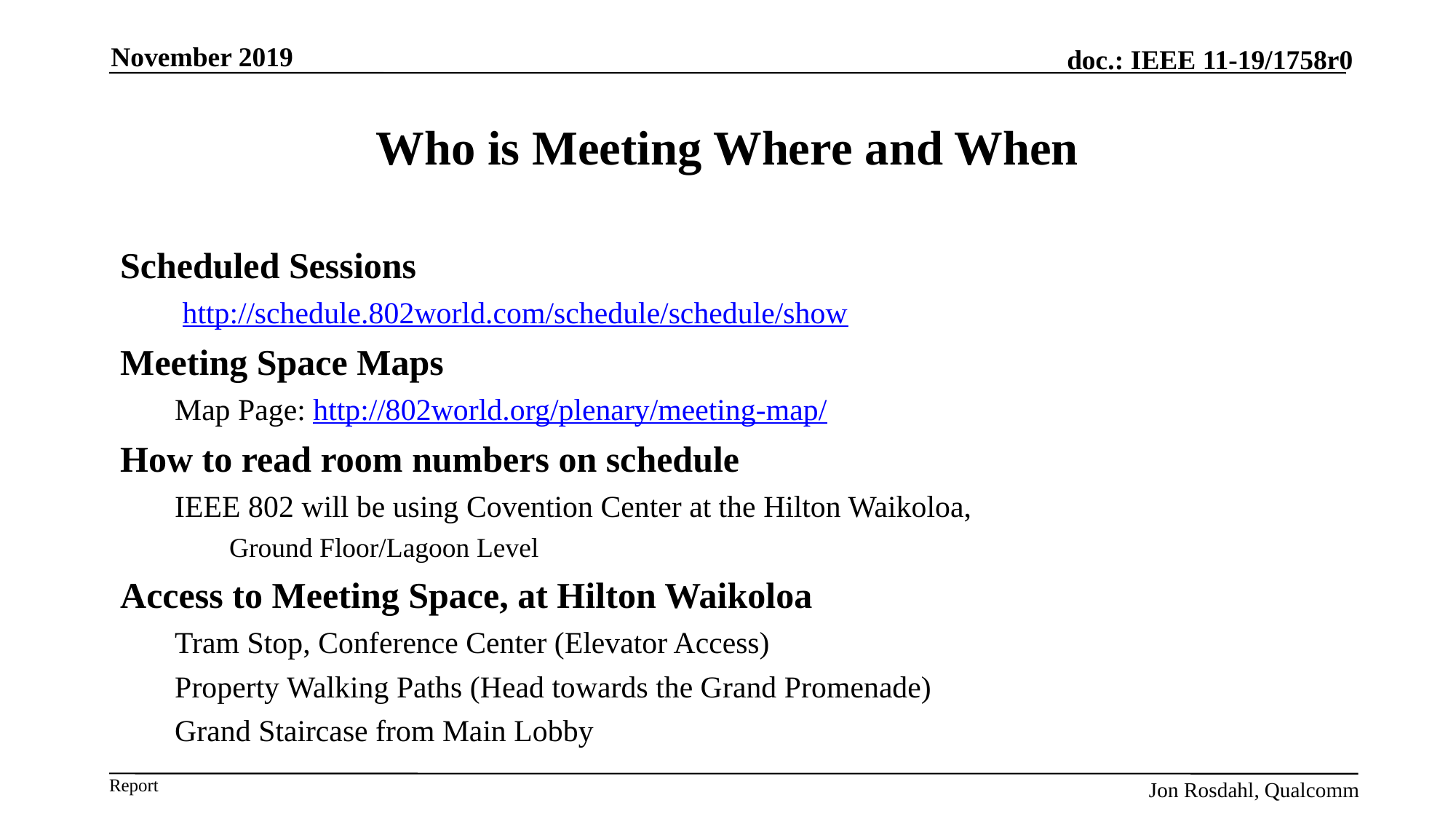

November 2019
# Who is Meeting Where and When
Scheduled Sessions
 http://schedule.802world.com/schedule/schedule/show
Meeting Space Maps
Map Page: http://802world.org/plenary/meeting-map/
How to read room numbers on schedule
IEEE 802 will be using Covention Center at the Hilton Waikoloa,
Ground Floor/Lagoon Level
Access to Meeting Space, at Hilton Waikoloa
Tram Stop, Conference Center (Elevator Access)
Property Walking Paths (Head towards the Grand Promenade)
Grand Staircase from Main Lobby

Jon Rosdahl, Qualcomm